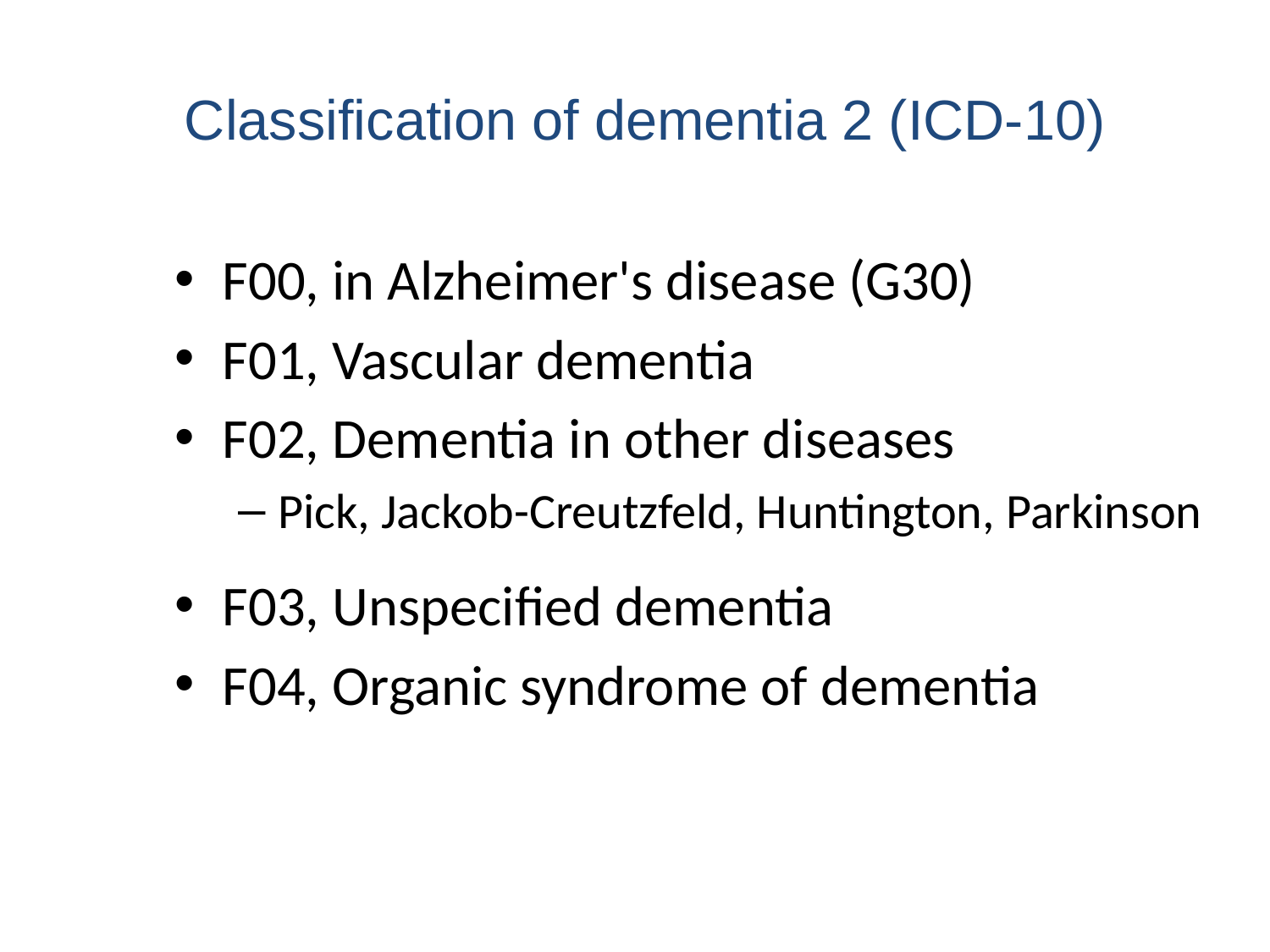

Classification of dementia 2 (ICD-10)
F00, in Alzheimer's disease (G30)
F01, Vascular dementia
F02, Dementia in other diseases
Pick, Jackob-Creutzfeld, Huntington, Parkinson

F03, Unspecified dementia
F04, Organic syndrome of dementia